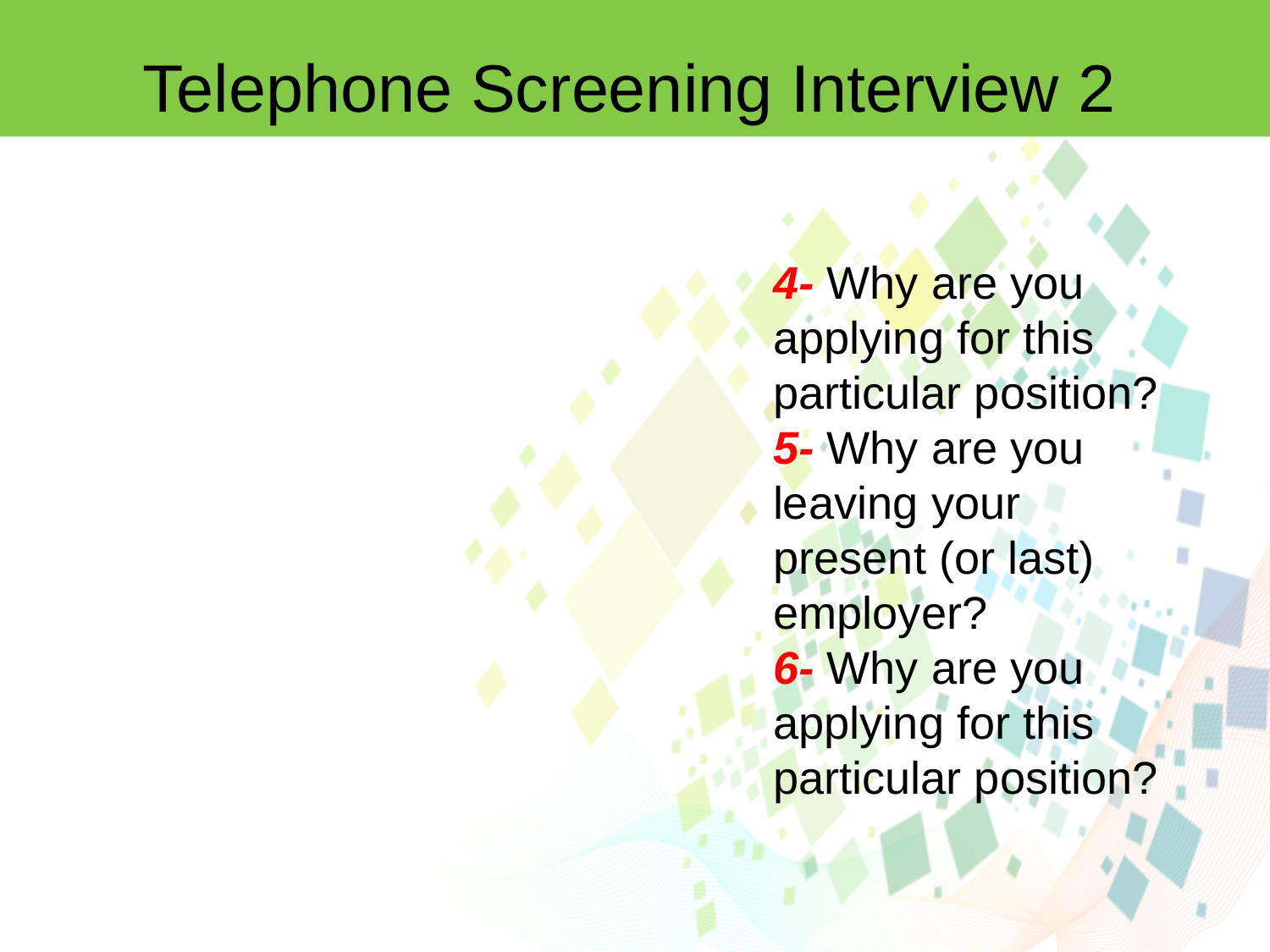

Telephone Screening Interview 2
4- Why are you applying for this particular position?
5- Why are you leaving your present (or last) employer?
6- Why are you applying for this particular position?